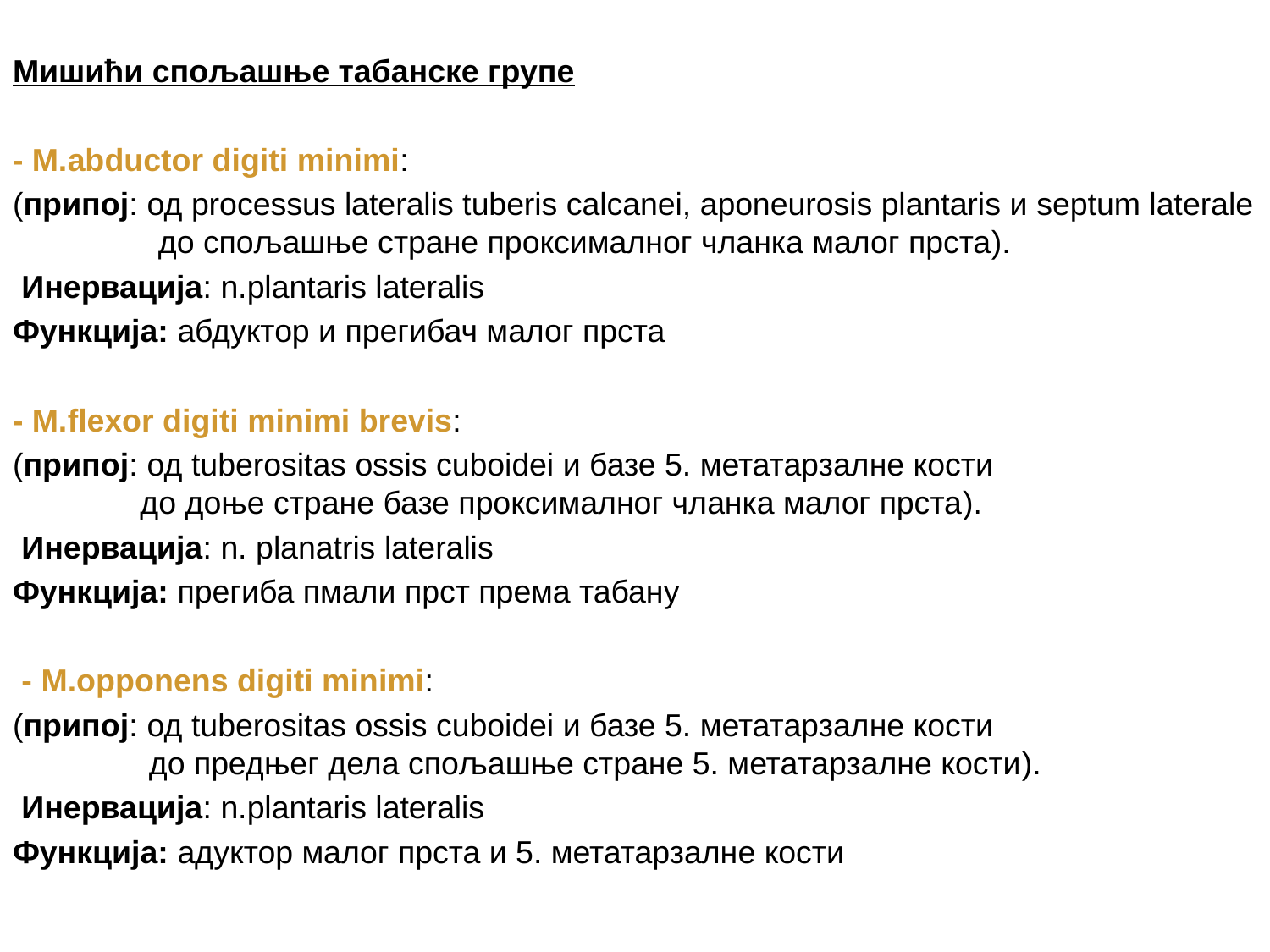

Мишићи спољашње табанске групе

- M.abductor digiti minimi:
(припој: од processus lateralis tuberis calcanei, aponeurosis plantaris и septum laterale
           до спољашње стране проксималног чланка малог прста).
 Инервација: n.plantaris lateralis
Функција: абдуктор и прегибач малог прста

- M.flexor digiti minimi brevis:
(припој: од tuberositas ossis cuboidei и базе 5. метатарзалне кости
         до доње стране базе проксималног чланка малог прста).
 Инервација: n. planatris lateralis
Функција: прегиба пмали прст према табану

 - M.opponens digiti minimi:
(припој: од tuberositas ossis cuboidei и базе 5. метатарзалне кости
          до предњег дела спољашње стране 5. метатарзалне кости).
 Инервација: n.plantaris lateralis
Функција: адуктор малог прста и 5. метатарзалне кости